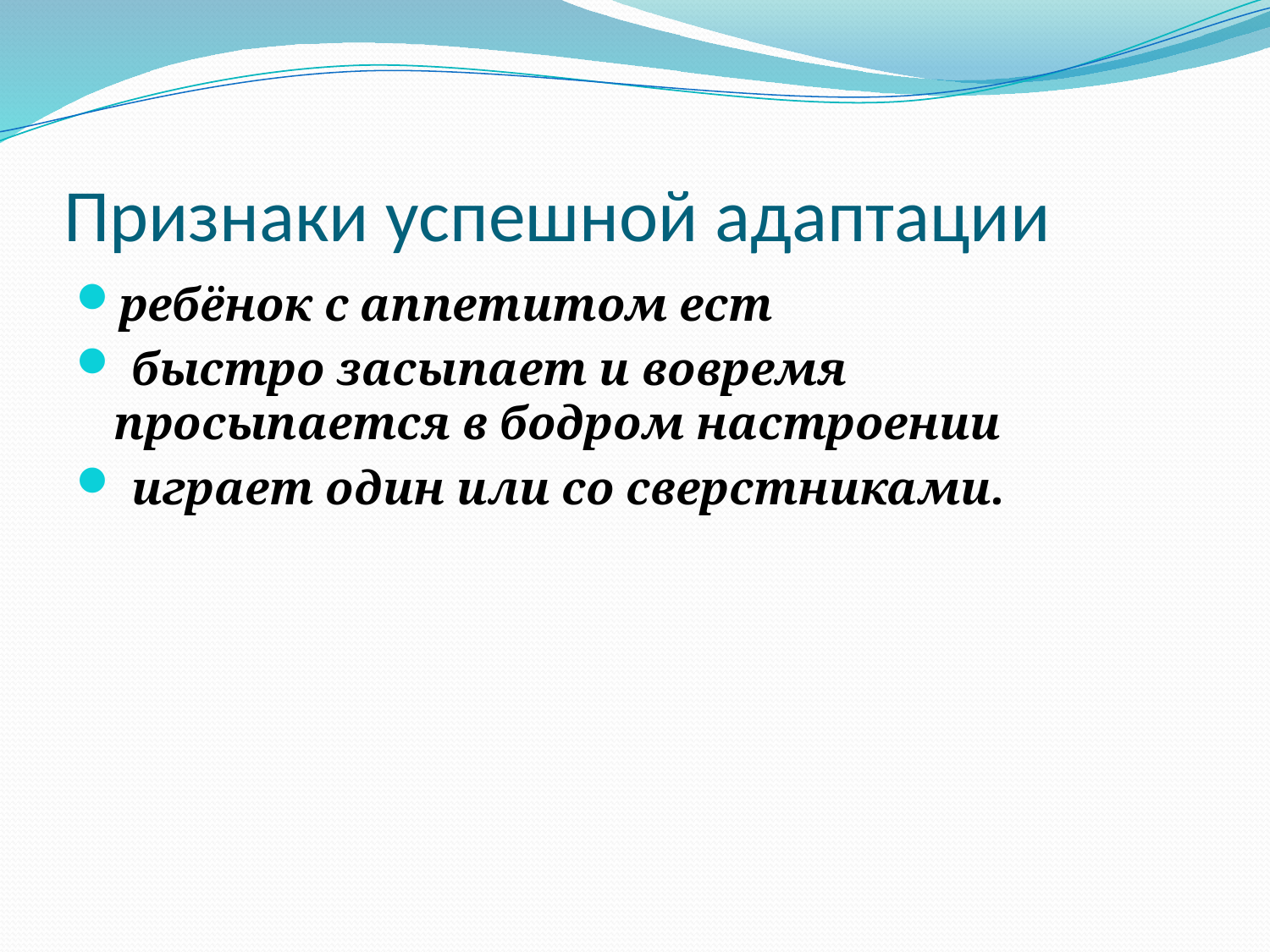

# Признаки успешной адаптации
ребёнок с аппетитом ест
 быстро засыпает и вовремя просыпается в бодром настроении
 играет один или со сверстниками.